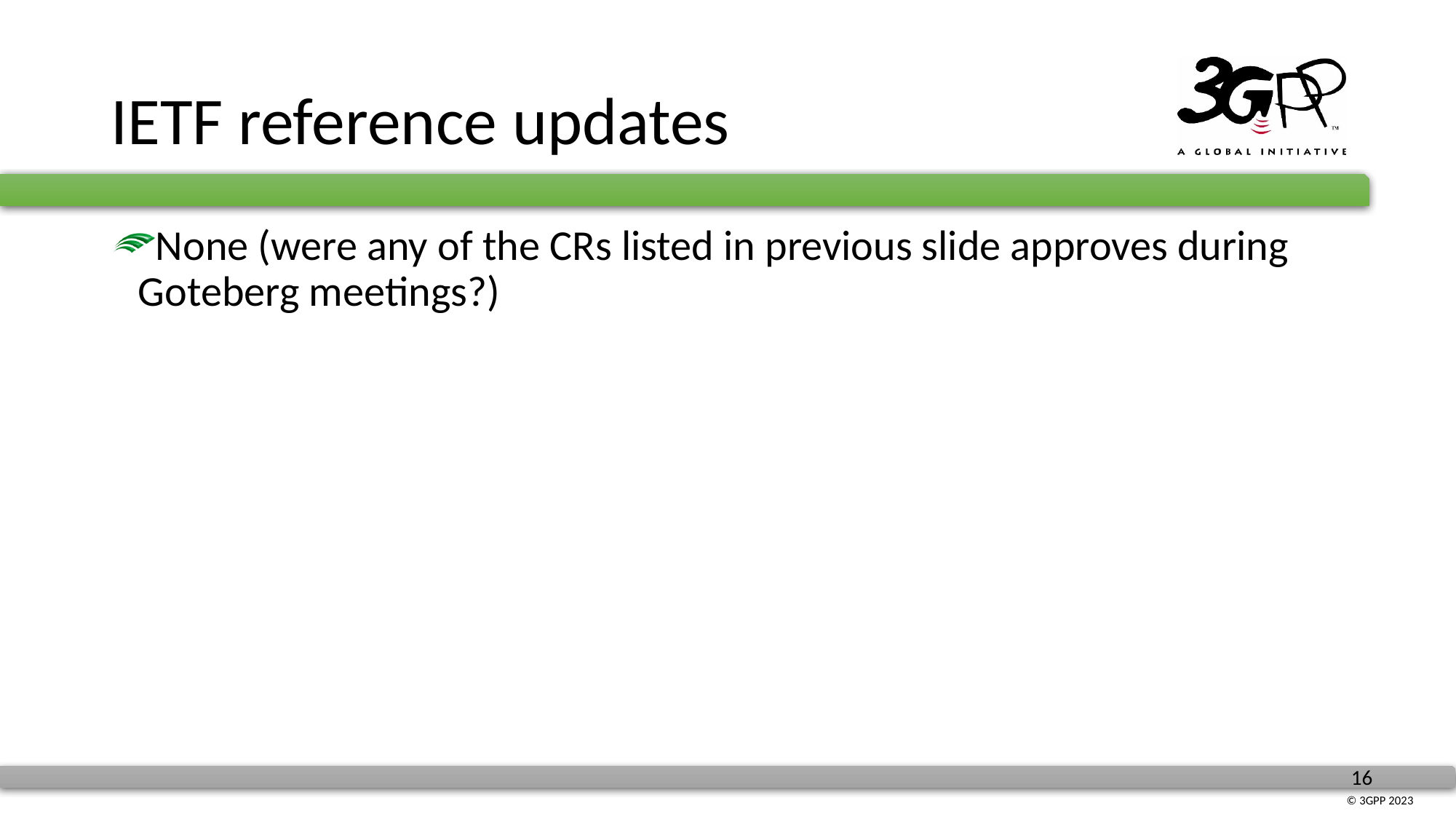

# IETF reference updates
None (were any of the CRs listed in previous slide approves during Goteberg meetings?)